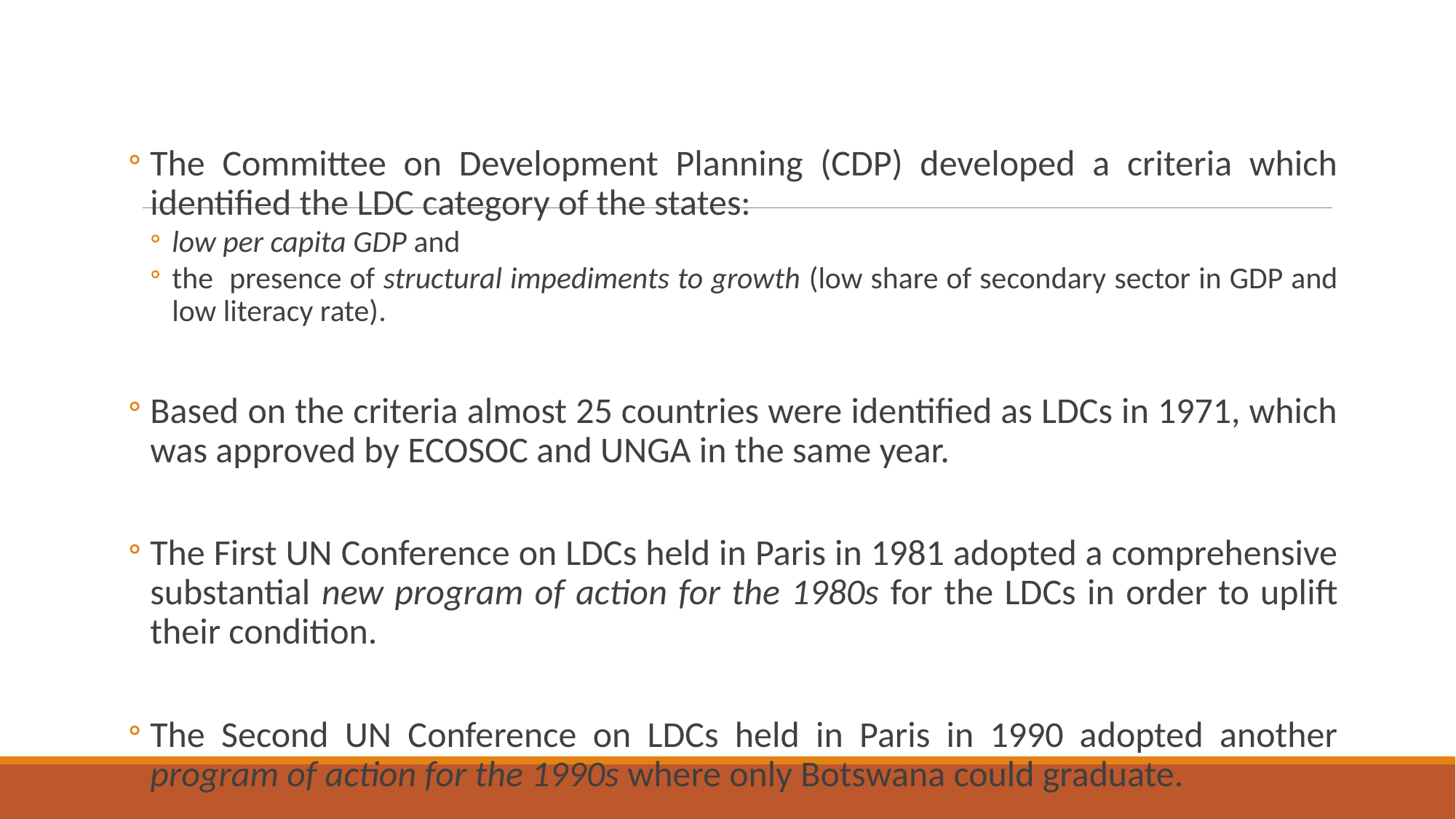

The Committee on Development Planning (CDP) developed a criteria which identified the LDC category of the states:
low per capita GDP and
the  presence of structural impediments to growth (low share of secondary sector in GDP and low literacy rate).

Based on the criteria almost 25 countries were identified as LDCs in 1971, which was approved by ECOSOC and UNGA in the same year.

The First UN Conference on LDCs held in Paris in 1981 adopted a comprehensive substantial new program of action for the 1980s for the LDCs in order to uplift their condition.

The Second UN Conference on LDCs held in Paris in 1990 adopted another program of action for the 1990s where only Botswana could graduate.